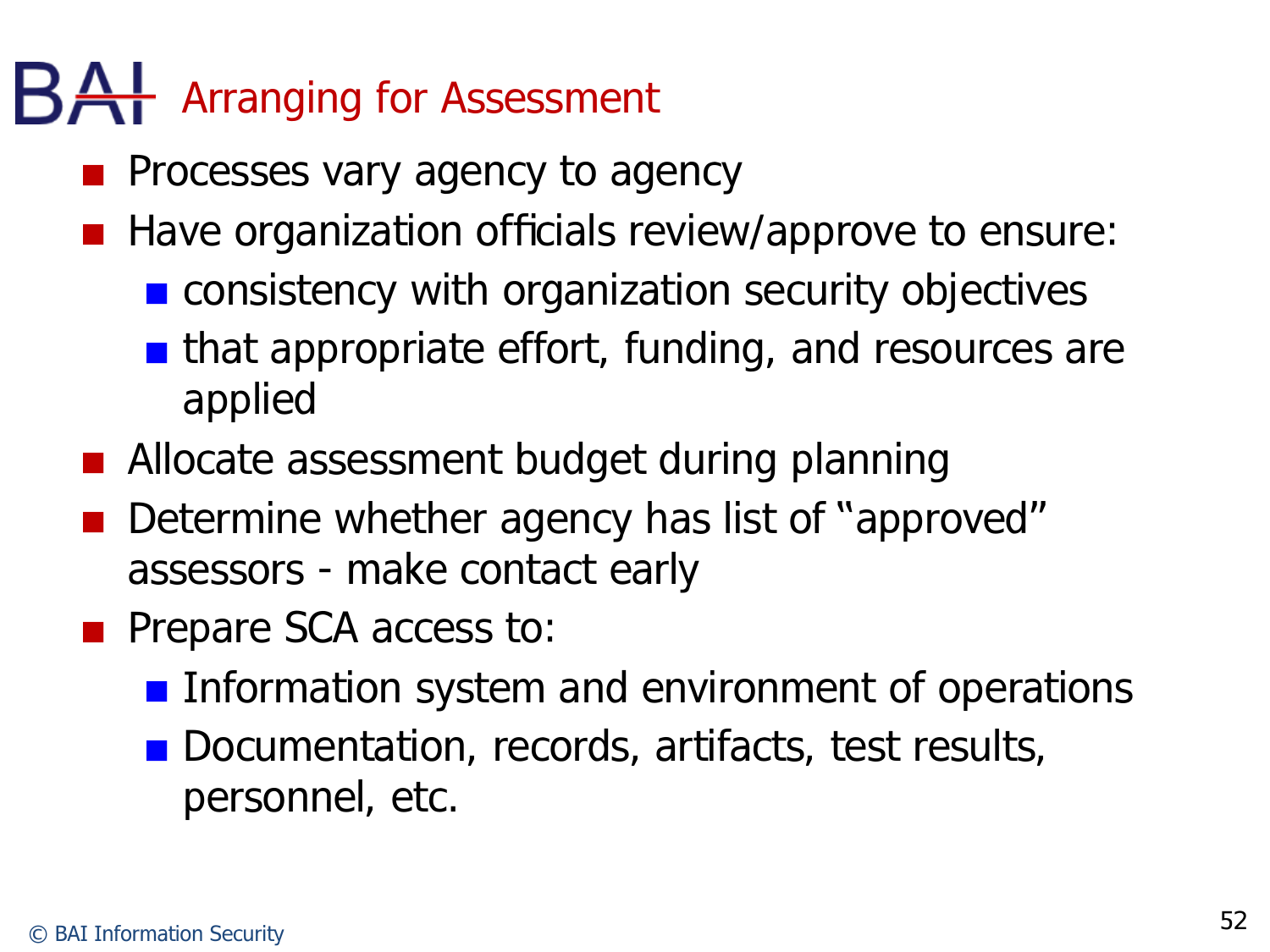

# Arranging for Assessment
Processes vary agency to agency
Have organization officials review/approve to ensure:
consistency with organization security objectives
that appropriate effort, funding, and resources are applied
Allocate assessment budget during planning
Determine whether agency has list of “approved” assessors - make contact early
Prepare SCA access to:
Information system and environment of operations
Documentation, records, artifacts, test results, personnel, etc.